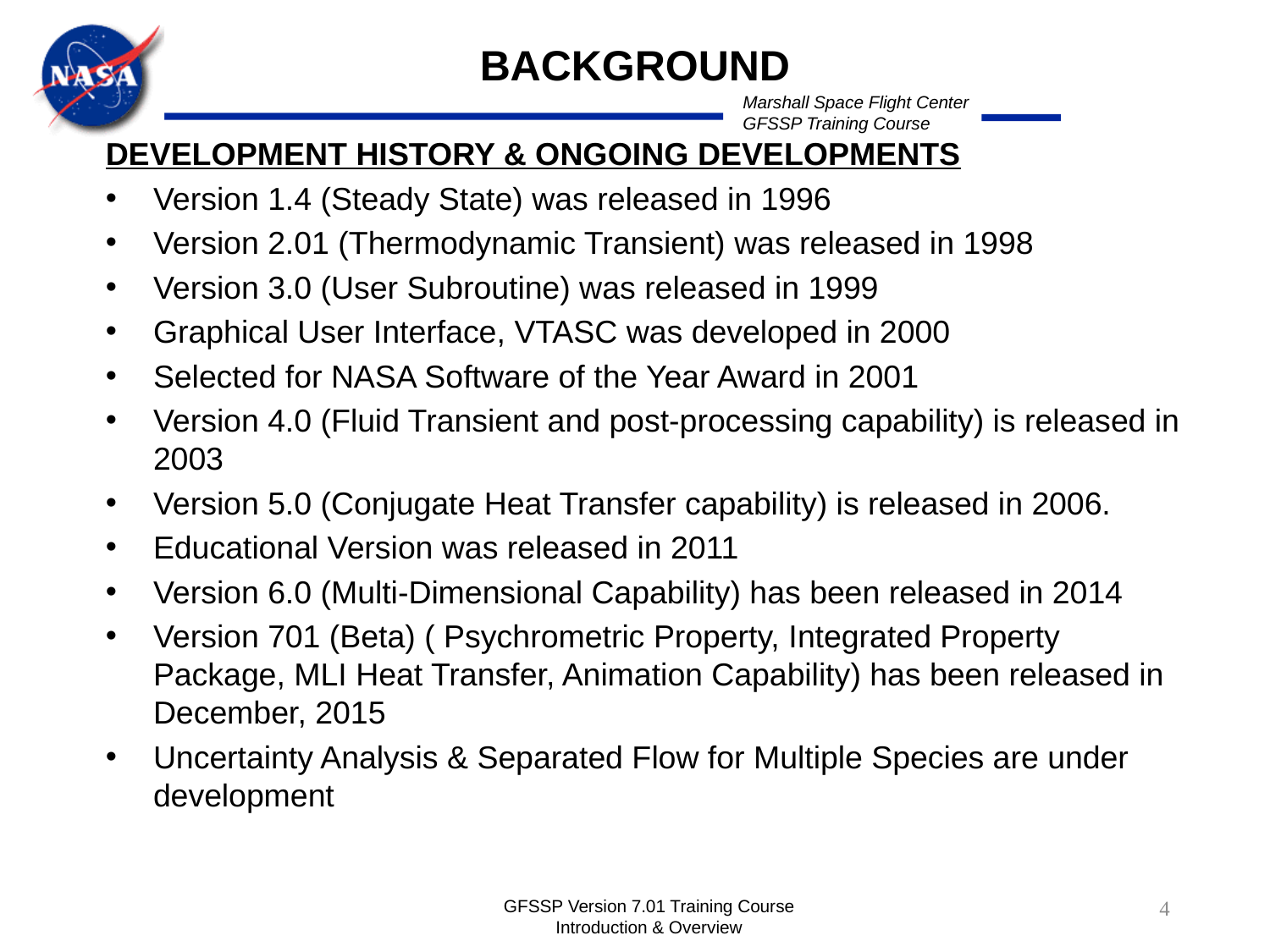

BACKGROUND
DEVELOPMENT HISTORY & ONGOING DEVELOPMENTS
Version 1.4 (Steady State) was released in 1996
Version 2.01 (Thermodynamic Transient) was released in 1998
Version 3.0 (User Subroutine) was released in 1999
Graphical User Interface, VTASC was developed in 2000
Selected for NASA Software of the Year Award in 2001
Version 4.0 (Fluid Transient and post-processing capability) is released in 2003
Version 5.0 (Conjugate Heat Transfer capability) is released in 2006.
Educational Version was released in 2011
Version 6.0 (Multi-Dimensional Capability) has been released in 2014
Version 701 (Beta) ( Psychrometric Property, Integrated Property Package, MLI Heat Transfer, Animation Capability) has been released in December, 2015
Uncertainty Analysis & Separated Flow for Multiple Species are under development

4
GFSSP Version 7.01 Training Course Introduction & Overview